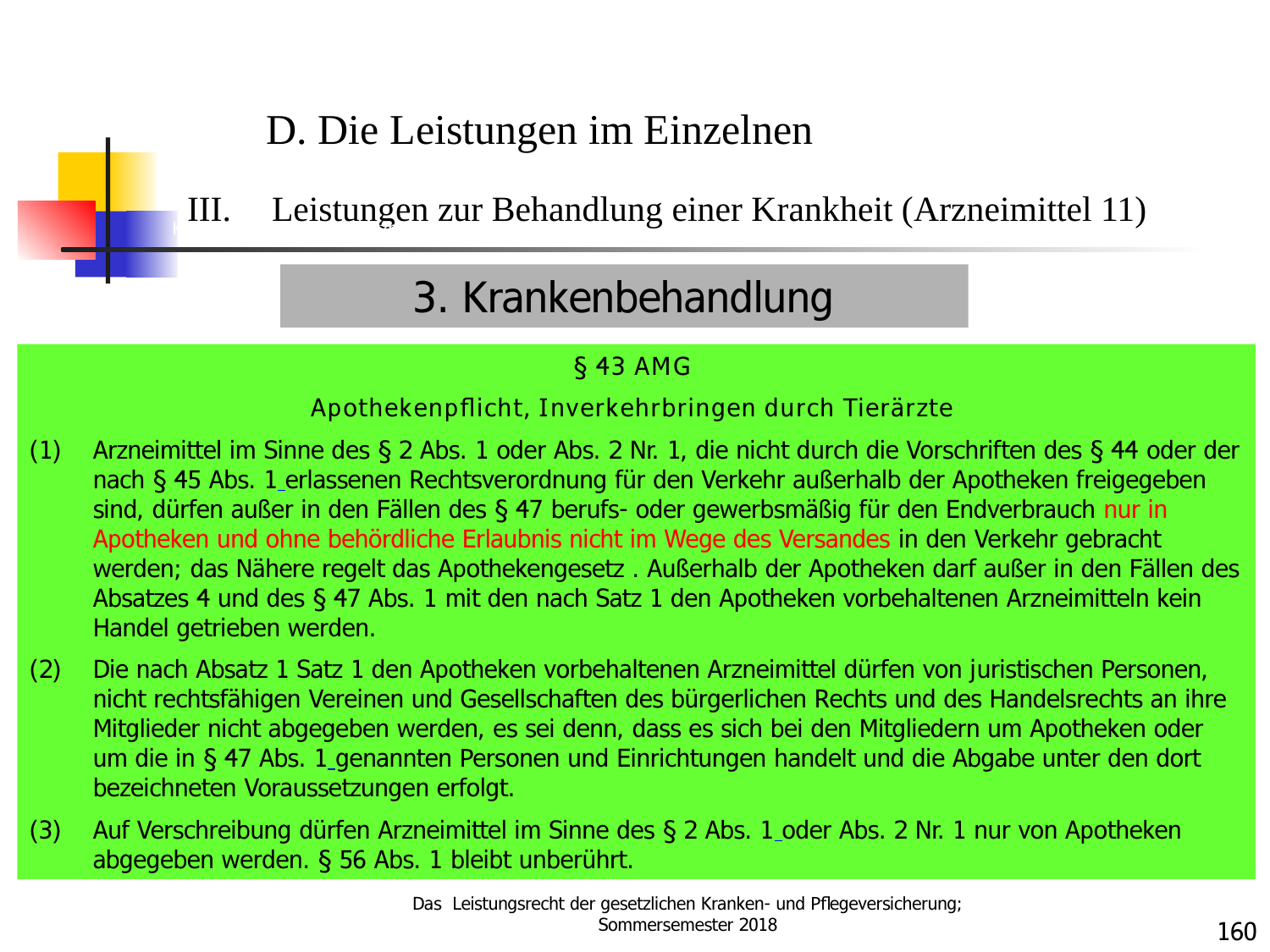

Krankenbehandlung 11 (Arzneimittel)
D. Die Leistungen im Einzelnen

Leistungen zur Behandlung einer Krankheit (Arzneimittel 11)
3. Krankenbehandlung
§ 43 AMG
Apothekenpflicht, Inverkehrbringen durch Tierärzte
Arzneimittel im Sinne des § 2 Abs. 1 oder Abs. 2 Nr. 1, die nicht durch die Vorschriften des § 44 oder der nach § 45 Abs. 1 erlassenen Rechtsverordnung für den Verkehr außerhalb der Apotheken freigegeben sind, dürfen außer in den Fällen des § 47 berufs- oder gewerbsmäßig für den Endverbrauch nur in Apotheken und ohne behördliche Erlaubnis nicht im Wege des Versandes in den Verkehr gebracht werden; das Nähere regelt das Apothekengesetz . Außerhalb der Apotheken darf außer in den Fällen des Absatzes 4 und des § 47 Abs. 1 mit den nach Satz 1 den Apotheken vorbehaltenen Arzneimitteln kein Handel getrieben werden.
Die nach Absatz 1 Satz 1 den Apotheken vorbehaltenen Arzneimittel dürfen von juristischen Personen, nicht rechtsfähigen Vereinen und Gesellschaften des bürgerlichen Rechts und des Handelsrechts an ihre Mitglieder nicht abgegeben werden, es sei denn, dass es sich bei den Mitgliedern um Apotheken oder um die in § 47 Abs. 1 genannten Personen und Einrichtungen handelt und die Abgabe unter den dort bezeichneten Voraussetzungen erfolgt.
Auf Verschreibung dürfen Arzneimittel im Sinne des § 2 Abs. 1 oder Abs. 2 Nr. 1 nur von Apotheken abgegeben werden. § 56 Abs. 1 bleibt unberührt.
Krankheit
Das  Leistungsrecht der gesetzlichen Kranken- und Pflegeversicherung; Sommersemester 2018
160